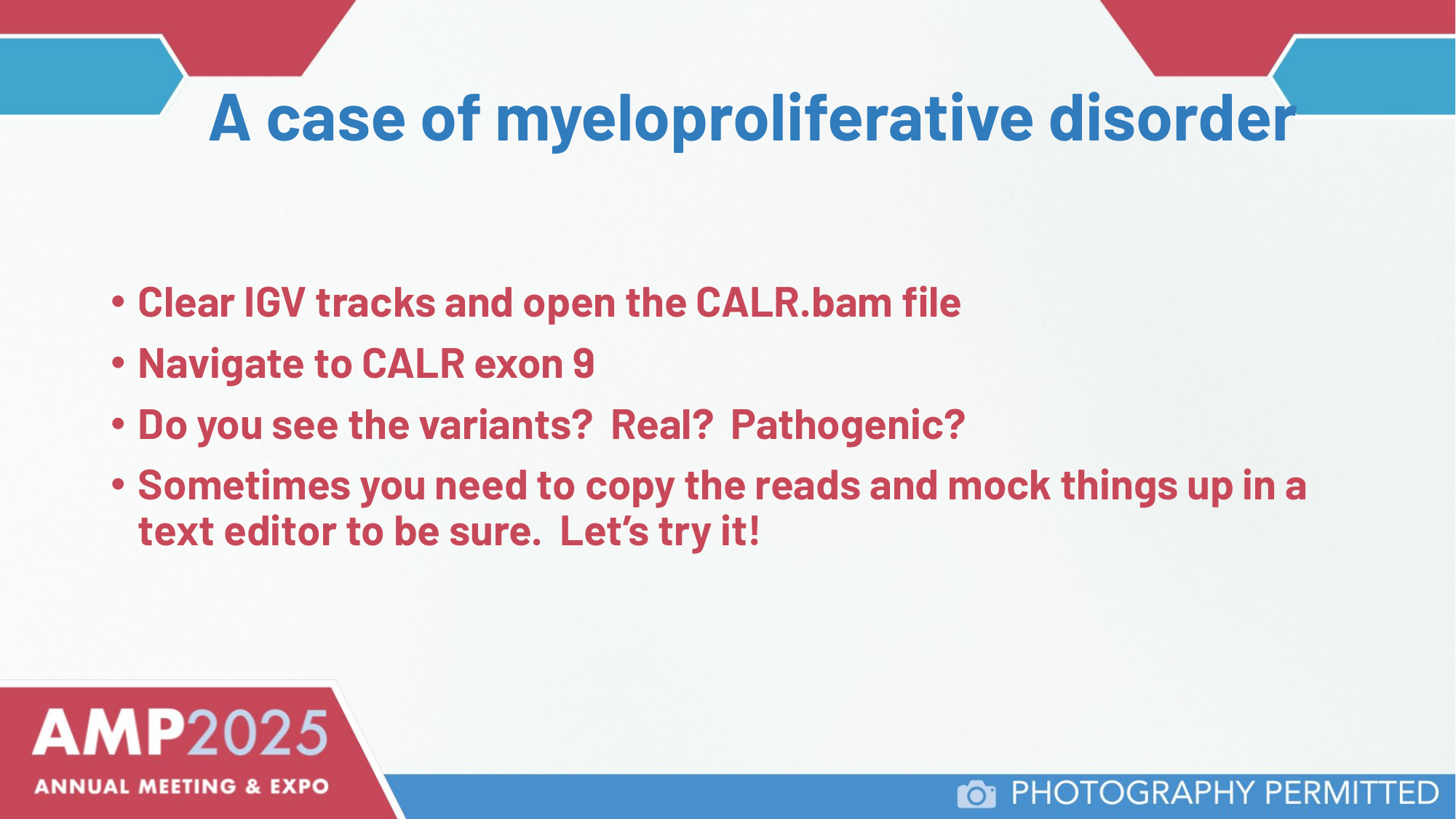

# A case of myeloproliferative disorder
Clear IGV tracks and open the CALR.bam file
Navigate to CALR exon 9
Do you see the variants?  Real?  Pathogenic?
Sometimes you need to copy the reads and mock things up in a text editor to be sure.  Let’s try it!